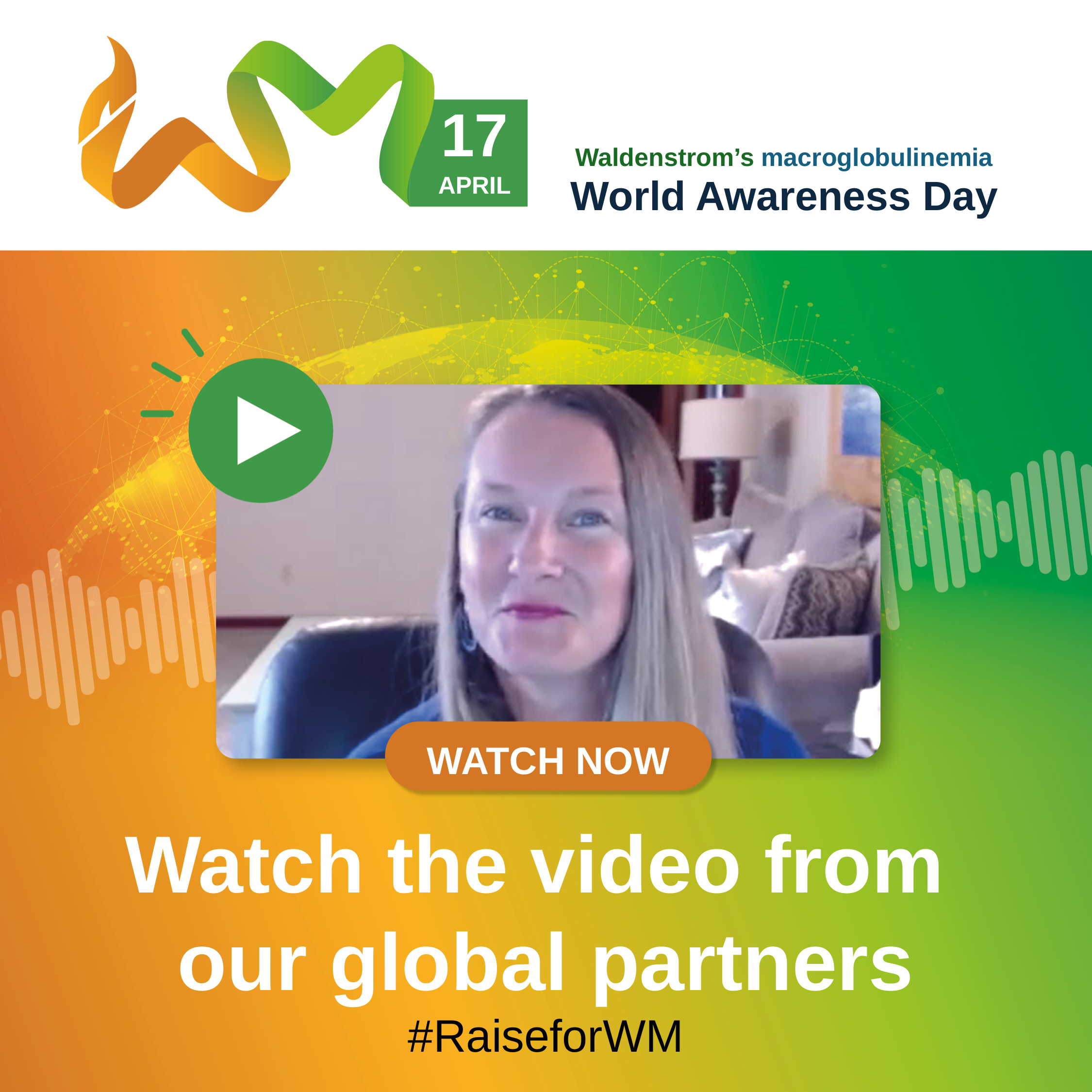

17
APRIL
Waldenstrom’s macroglobulinemia
World Awareness Day
WATCH NOW
Watch the video from
our global partners
#RaiseforWM